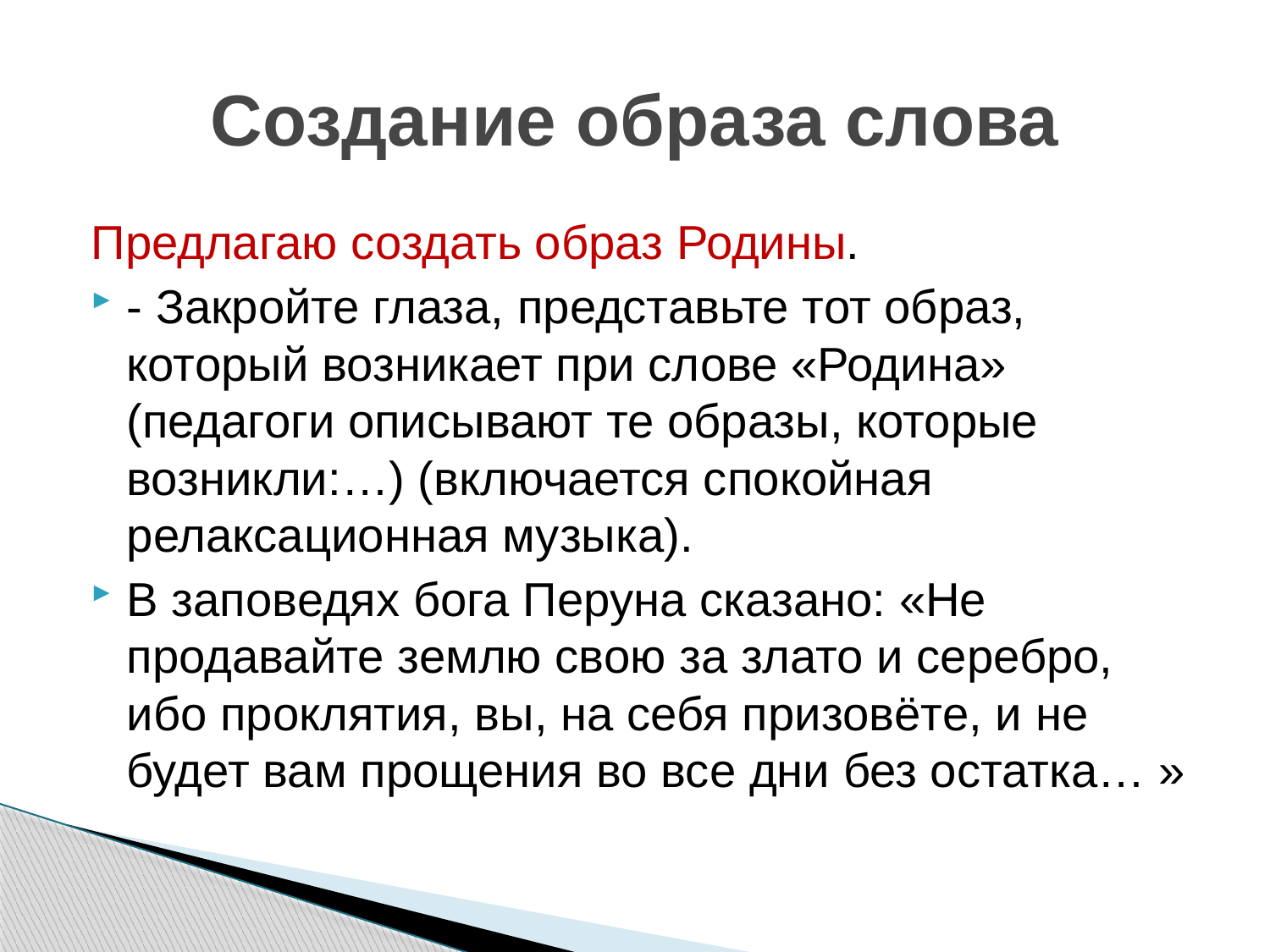

# Создание образа слова
Предлагаю создать образ Родины.
- Закройте глаза, представьте тот образ, который возникает при слове «Родина» (педагоги описывают те образы, которые возникли:…) (включается спокойная релаксационная музыка).
В заповедях бога Перуна сказано: «Не продавайте землю свою за злато и серебро, ибо проклятия, вы, на себя призовёте, и не будет вам прощения во все дни без остатка… »